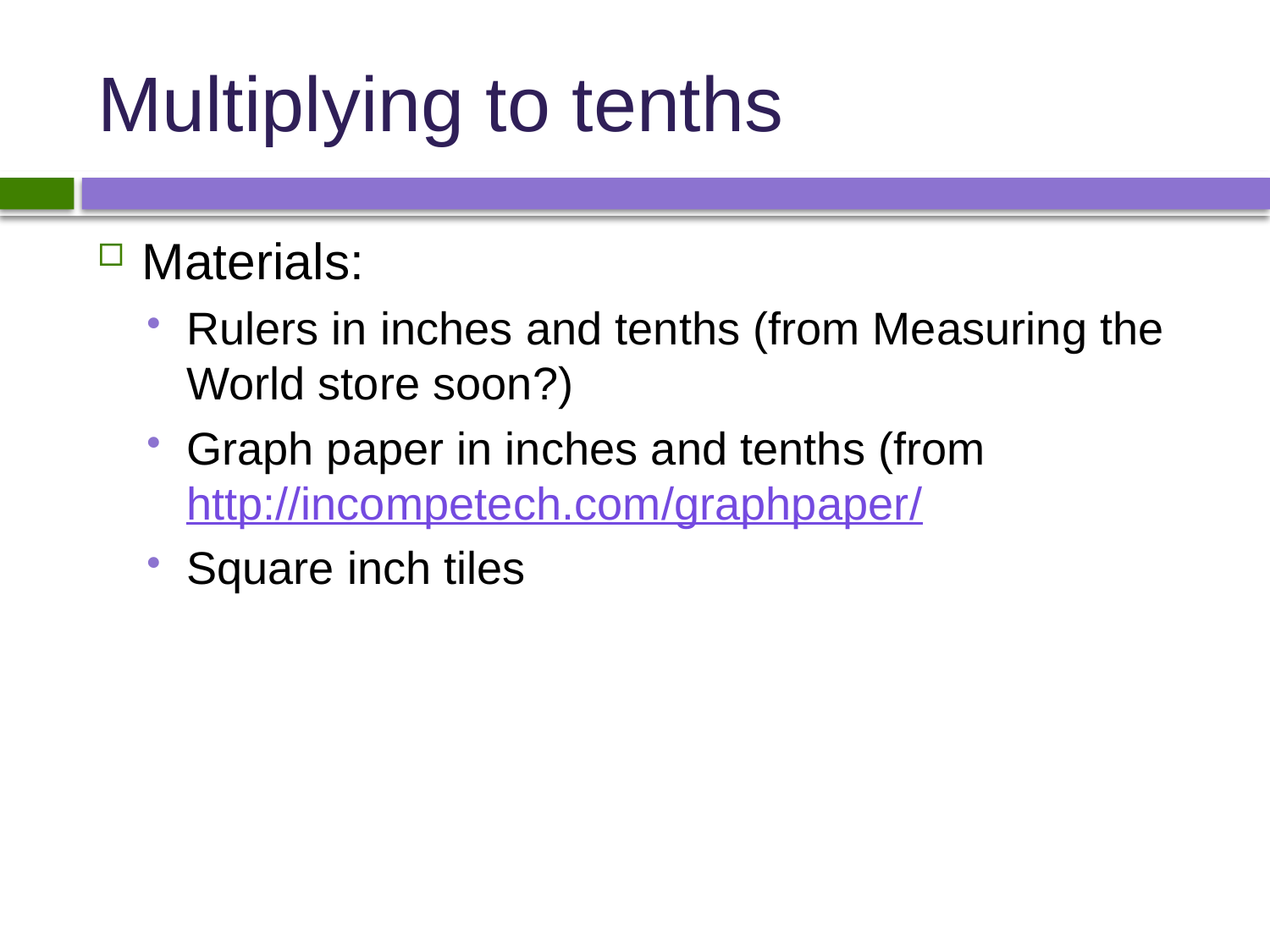

# Multiplying to tenths
Materials:
Rulers in inches and tenths (from Measuring the World store soon?)
Graph paper in inches and tenths (from
http://incompetech.com/graphpaper/
Square inch tiles